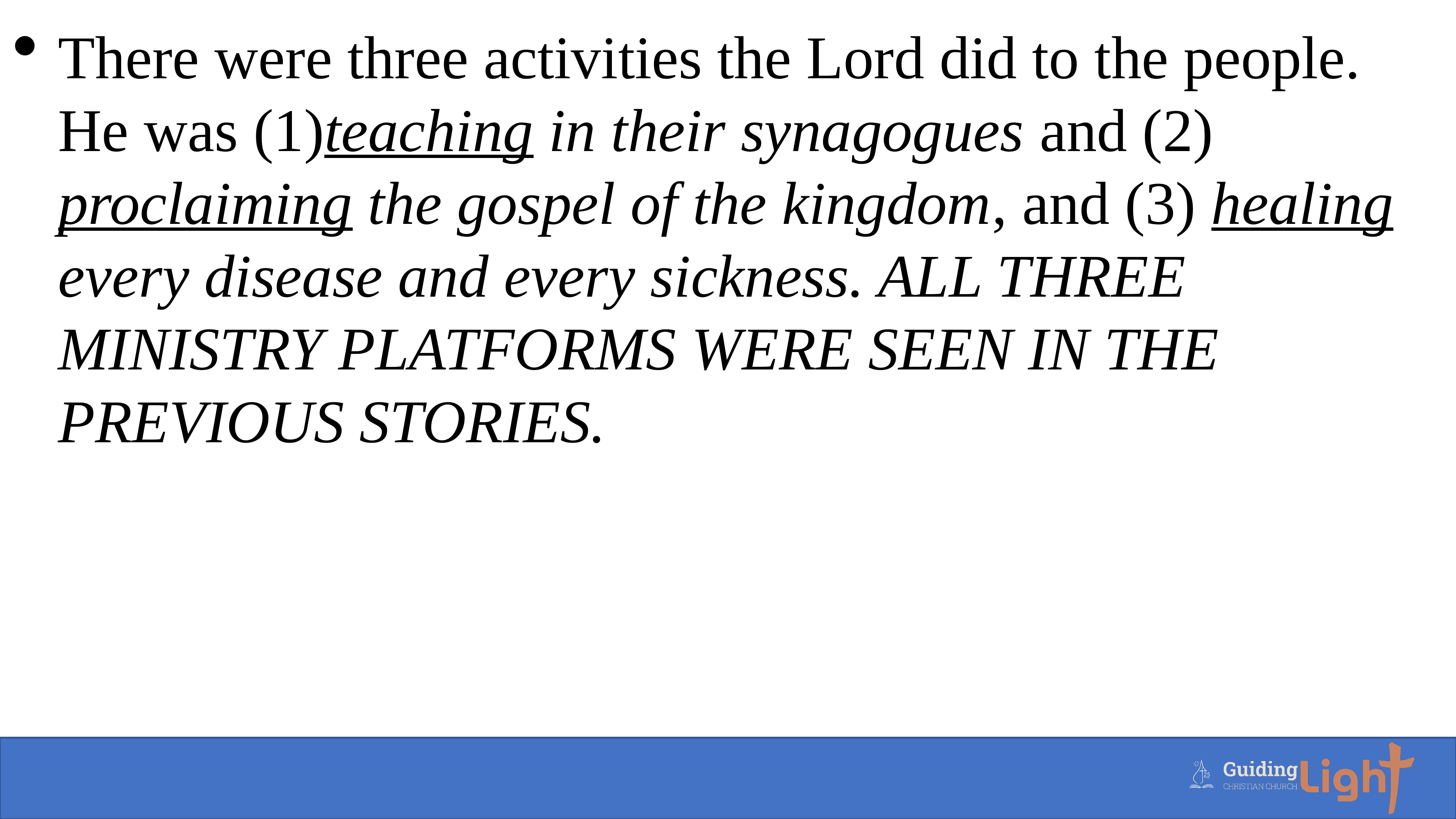

There were three activities the Lord did to the people. He was (1)teaching in their synagogues and (2) proclaiming the gospel of the kingdom, and (3) healing every disease and every sickness. ALL THREE MINISTRY PLATFORMS WERE SEEN IN THE PREVIOUS STORIES.